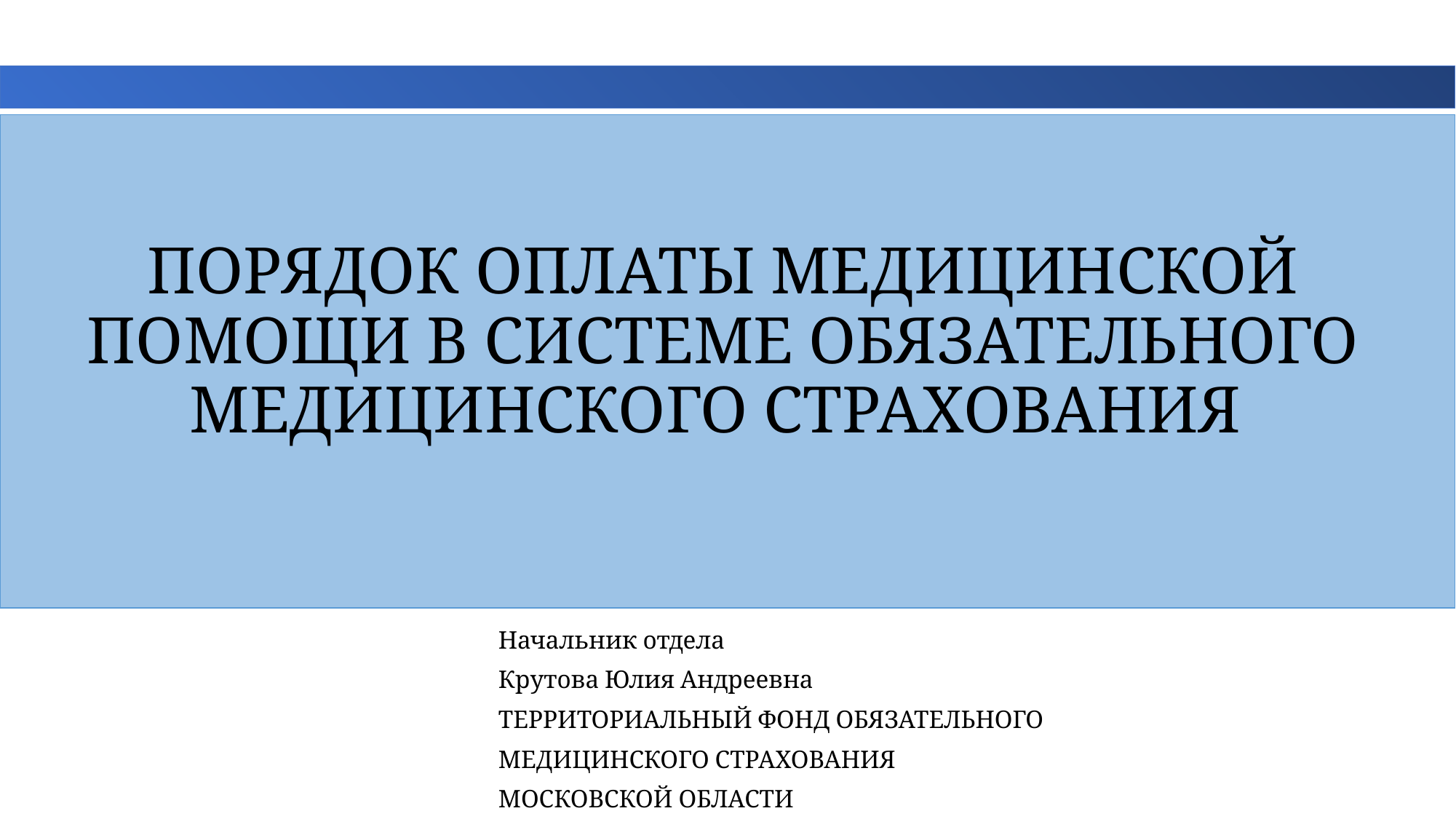

# ПОРЯДОК ОПЛАТЫ МЕДИЦИНСКОЙ ПОМОЩИ В СИСТЕМЕ ОБЯЗАТЕЛЬНОГО МЕДИЦИНСКОГО СТРАХОВАНИЯ
				Начальник отдела
				Крутова Юлия Андреевна
				ТЕРРИТОРИАЛЬНЫЙ ФОНД ОБЯЗАТЕЛЬНОГО
				МЕДИЦИНСКОГО СТРАХОВАНИЯ
				МОСКОВСКОЙ ОБЛАСТИ